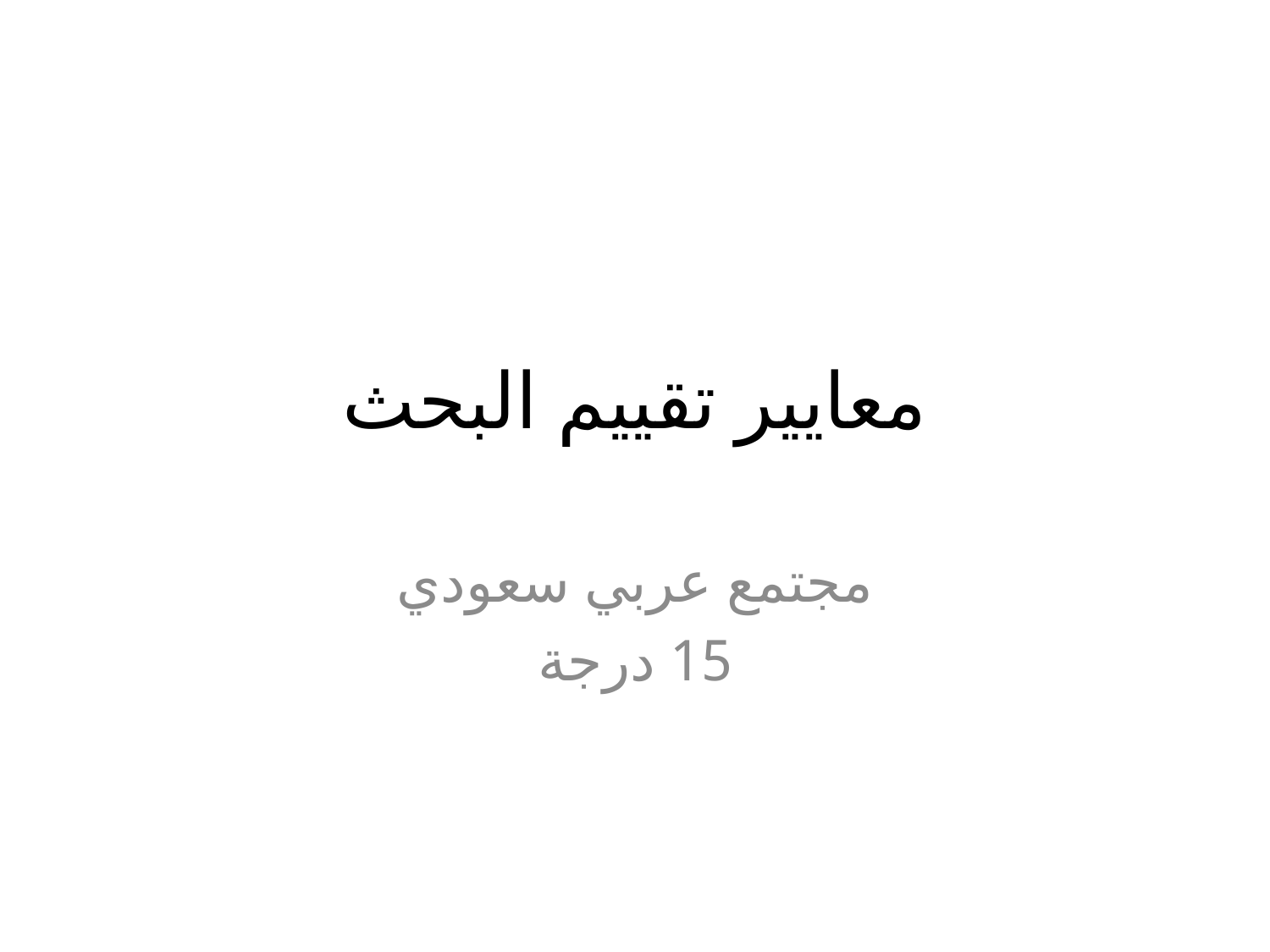

# معايير تقييم البحث
مجتمع عربي سعودي
15 درجة